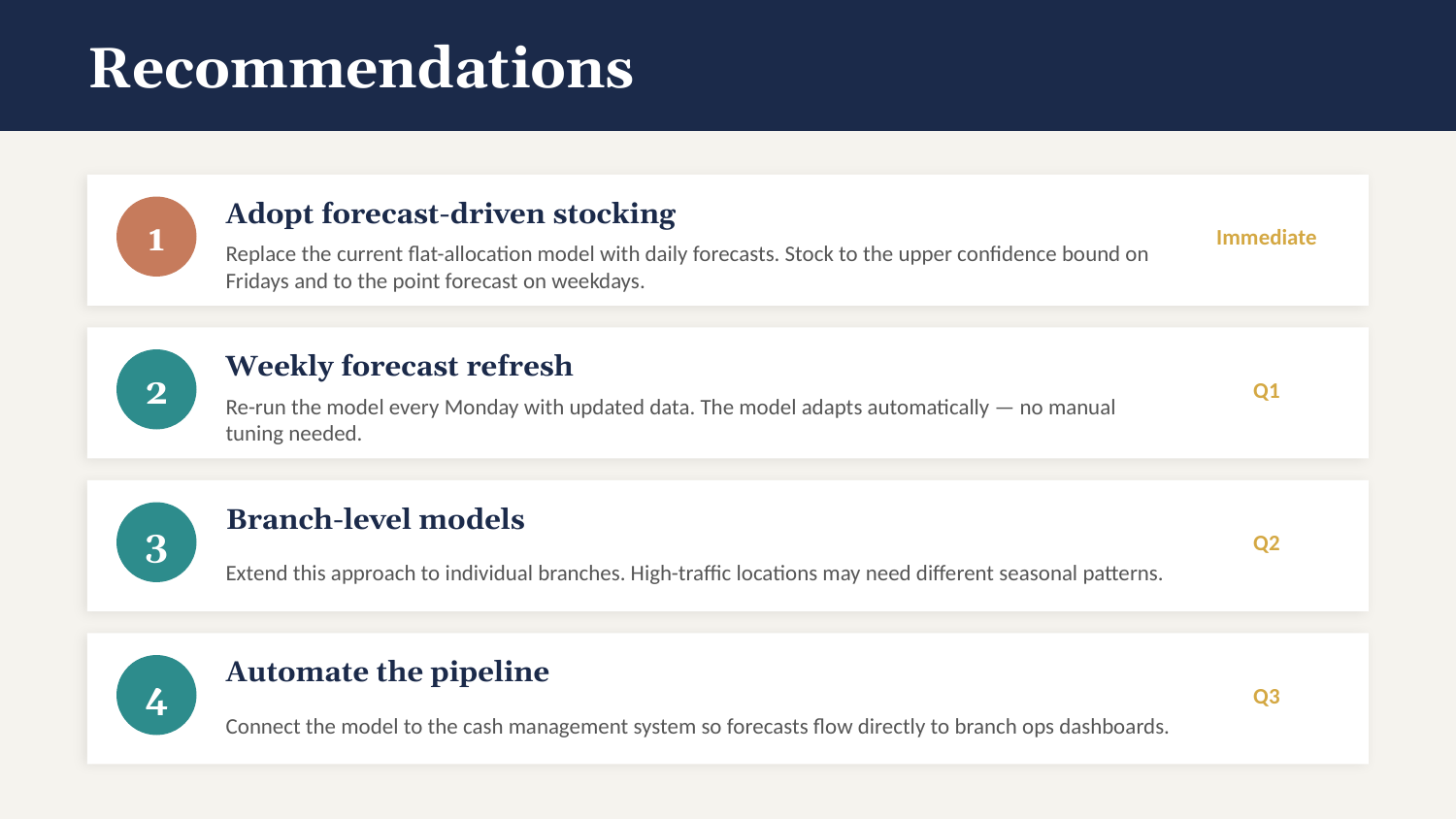

Recommendations

Adopt forecast-driven stocking

1
Immediate
Replace the current flat-allocation model with daily forecasts. Stock to the upper confidence bound on Fridays and to the point forecast on weekdays.

Weekly forecast refresh

2
Q1
Re-run the model every Monday with updated data. The model adapts automatically — no manual tuning needed.

Branch-level models

3
Q2
Extend this approach to individual branches. High-traffic locations may need different seasonal patterns.

Automate the pipeline

4
Q3
Connect the model to the cash management system so forecasts flow directly to branch ops dashboards.